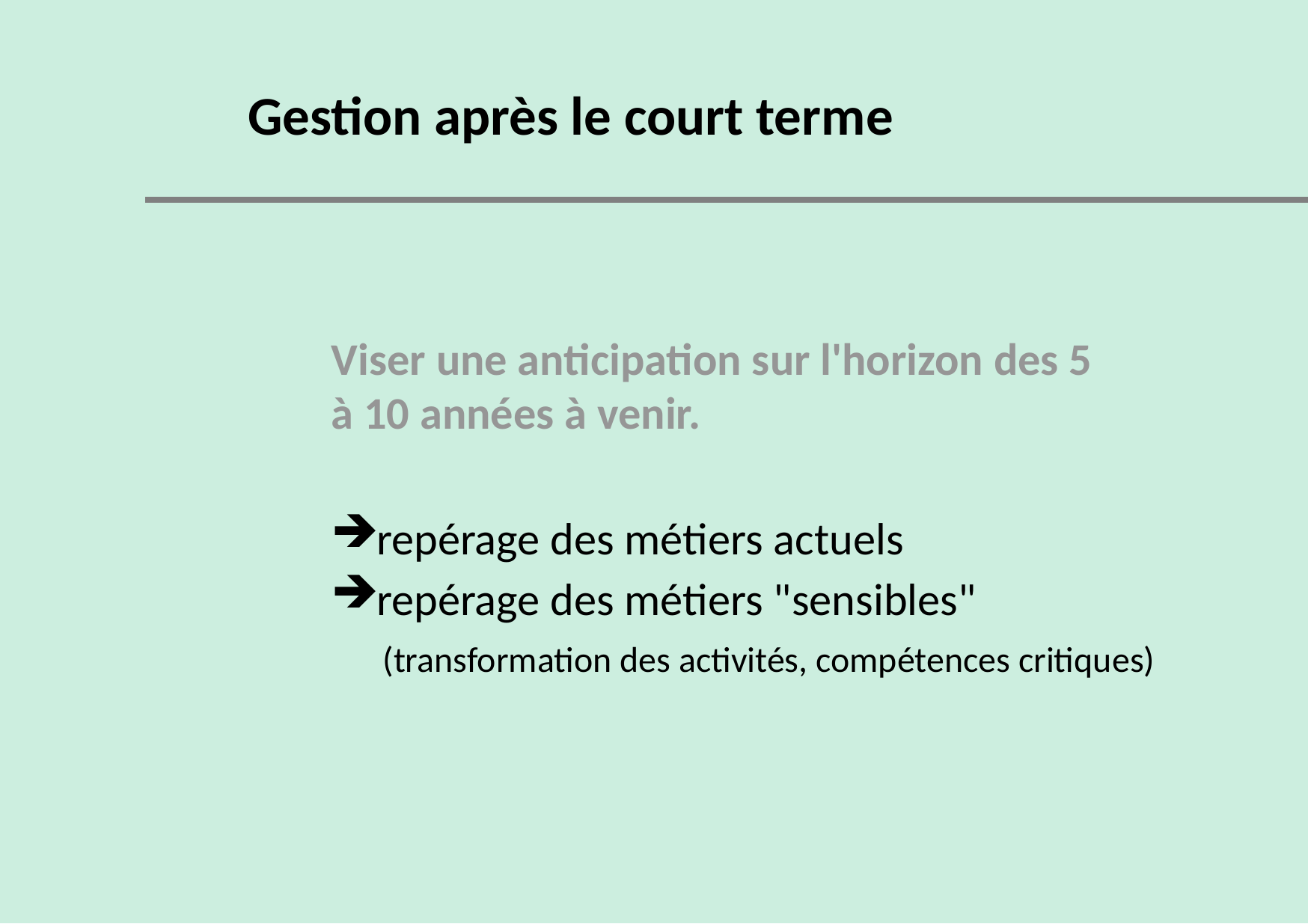

Gestion après le court terme

Viser une anticipation sur l'horizon des 5 à 10 années à venir.
repérage des métiers actuels
repérage des métiers "sensibles"
(transformation des activités, compétences critiques)